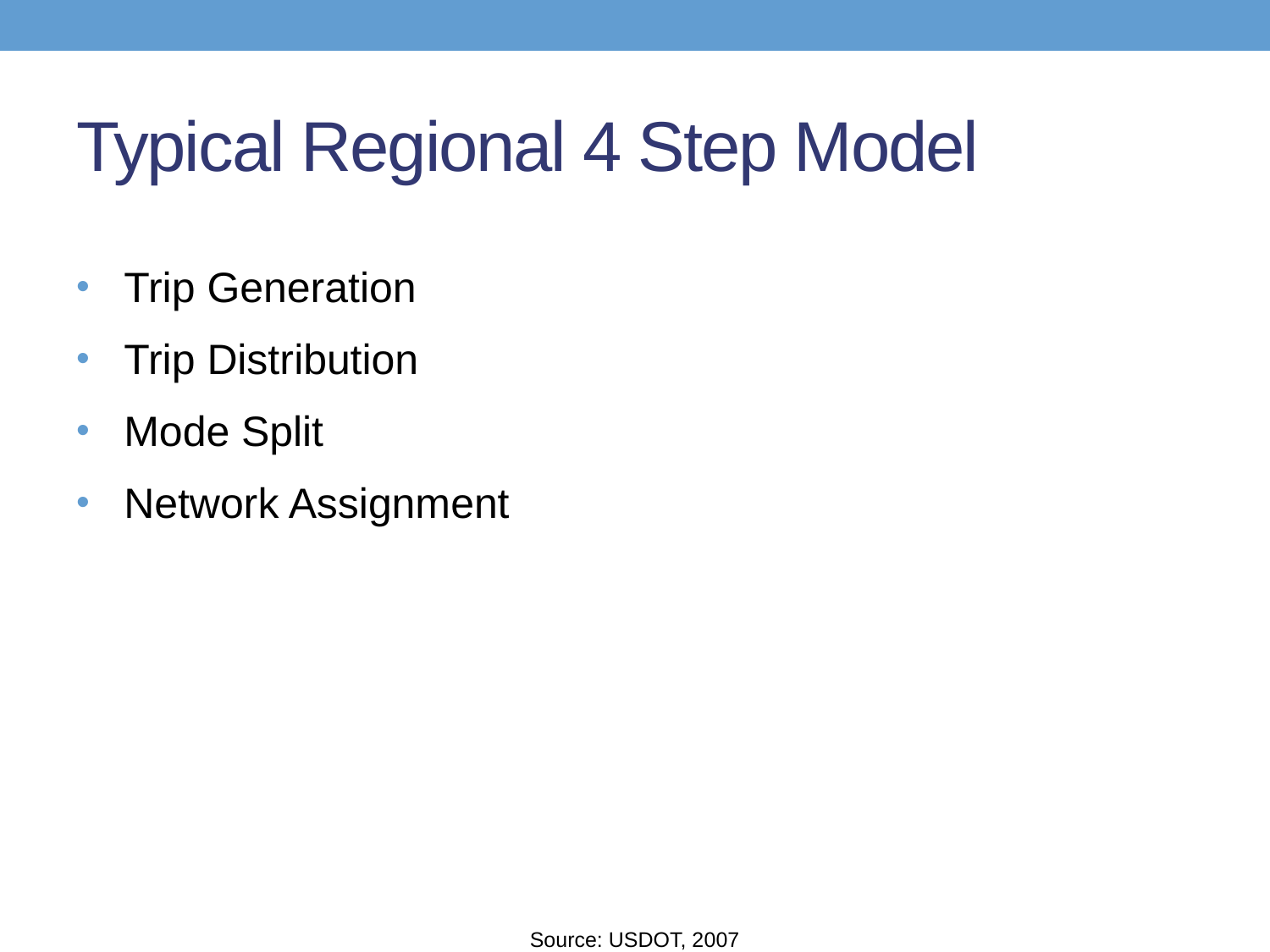

# Typical Regional 4 Step Model
Trip Generation
Trip Distribution
Mode Split
Network Assignment

Source: USDOT, 2007